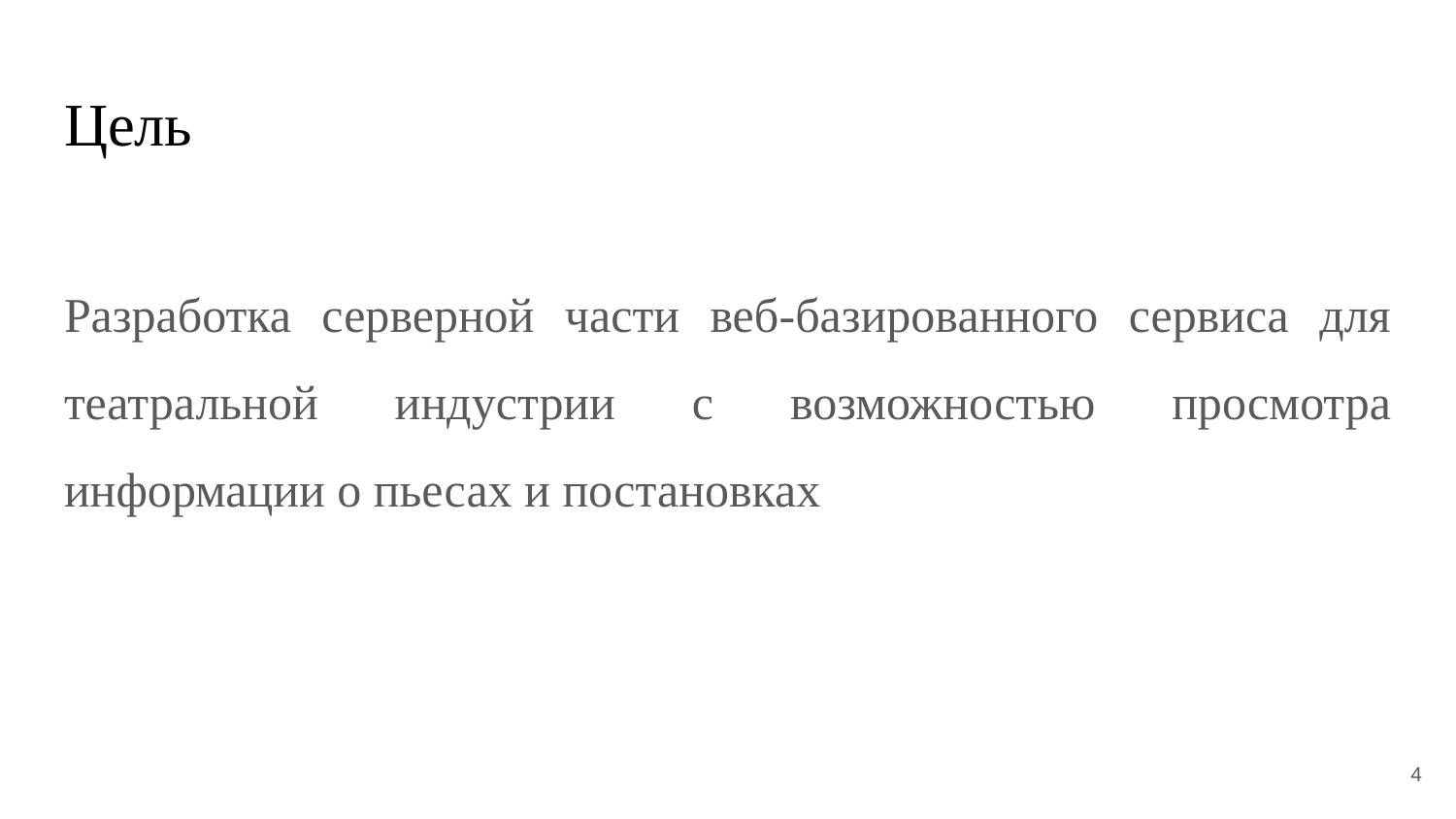

# Цель
Разработка серверной части веб-базированного сервиса для театральной индустрии с возможностью просмотра информации о пьесах и постановках
4